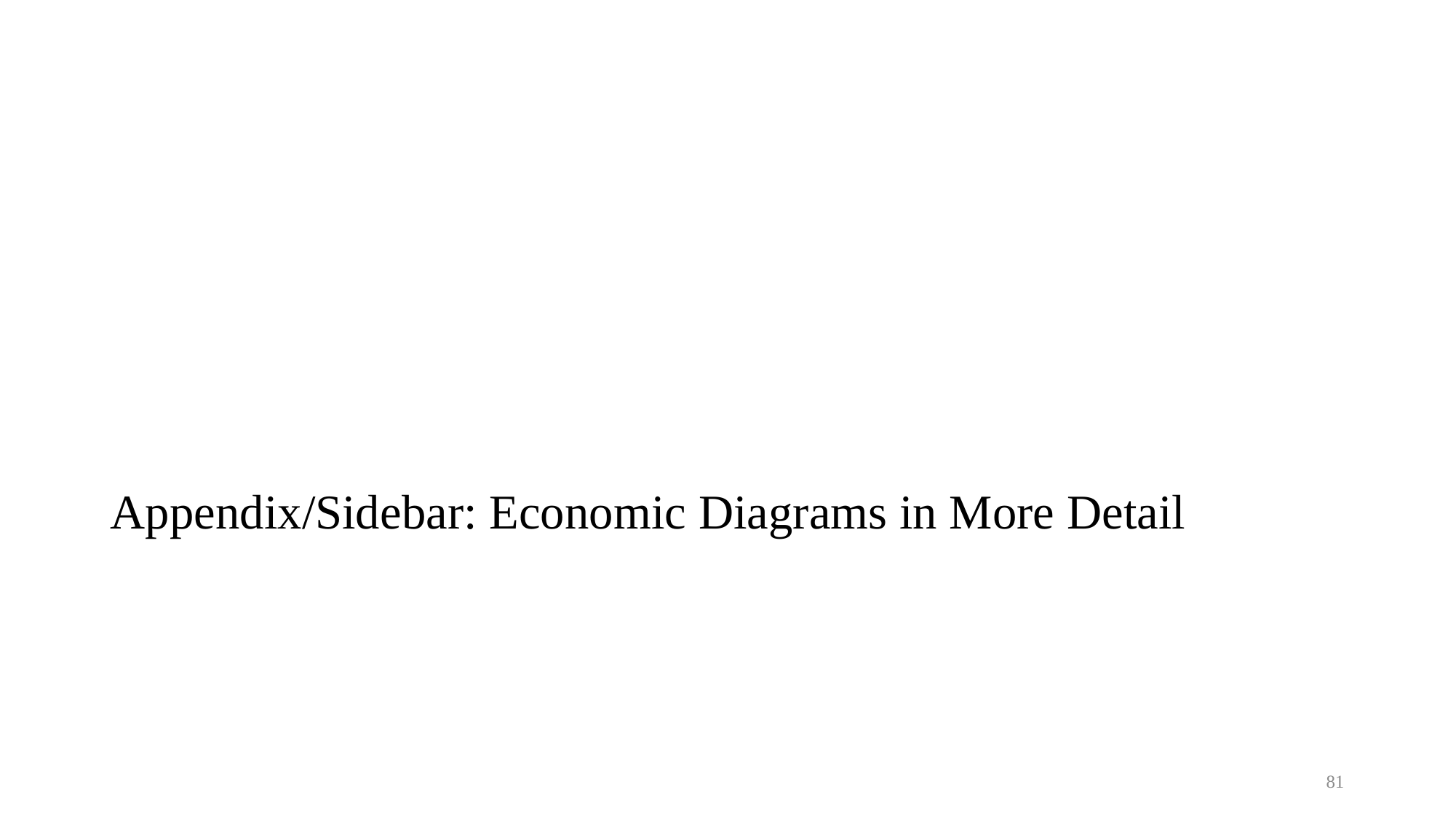

# Appendix/Sidebar: Economic Diagrams in More Detail

81